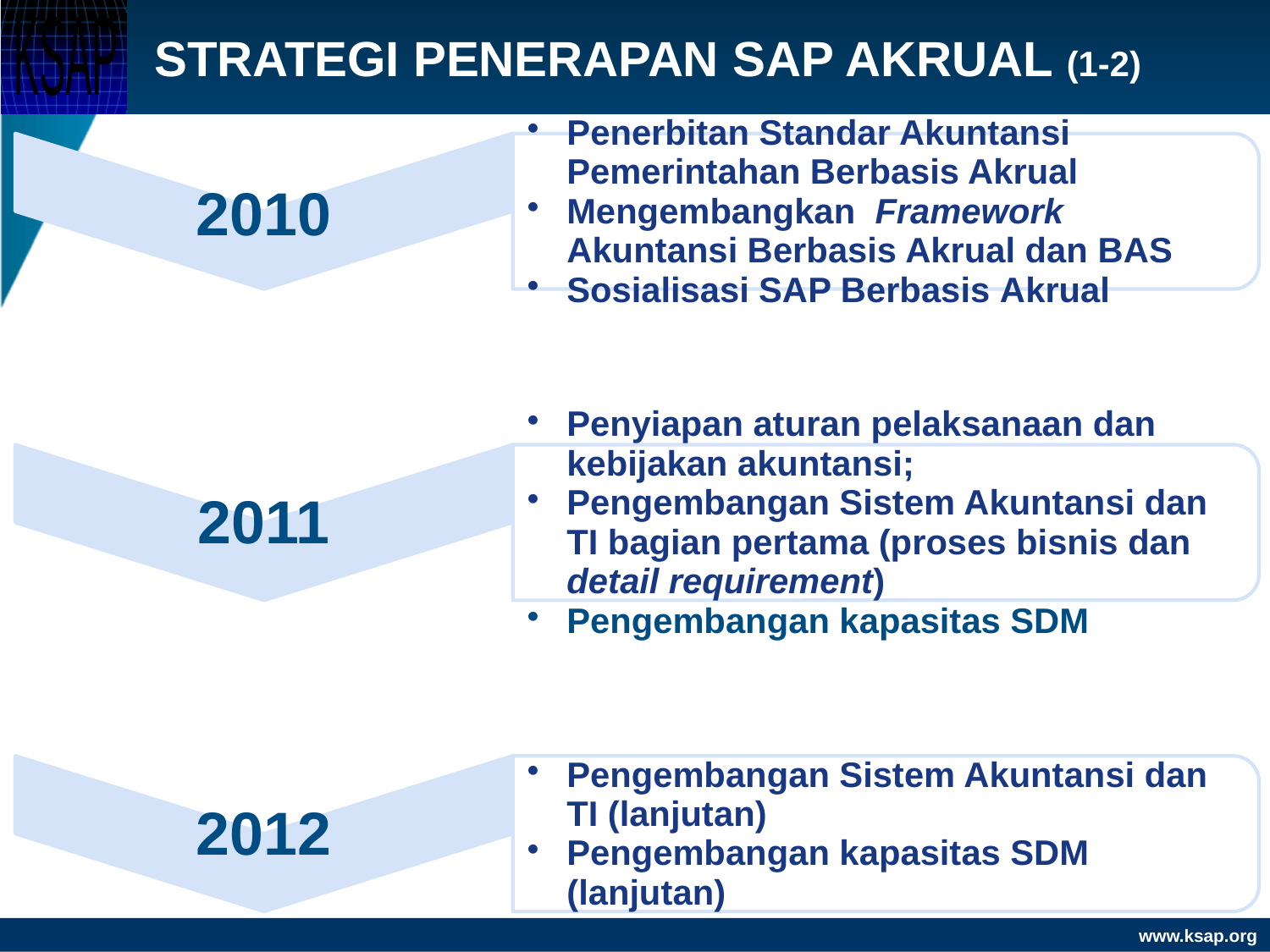

# STRATEGI PENERAPAN SAP AKRUAL (1-2)
2010
Penerbitan Standar Akuntansi Pemerintahan Berbasis Akrual
2011
Penyiapan aturan pelaksanaan dan kebijakan akuntansi;
Pengembangan Sistem Akuntansi dan TI bagian pertama (proses bisnis dan detail requirement)
2012
Pengembangan Sistem Akuntansi dan TI (lanjutan)
Pengembangan kapasitas SDM (lanjutan)
Mengembangkan  Framework Akuntansi Berbasis Akrual dan BAS
Pengembangan kapasitas SDM
Sosialisasi SAP Berbasis Akrual